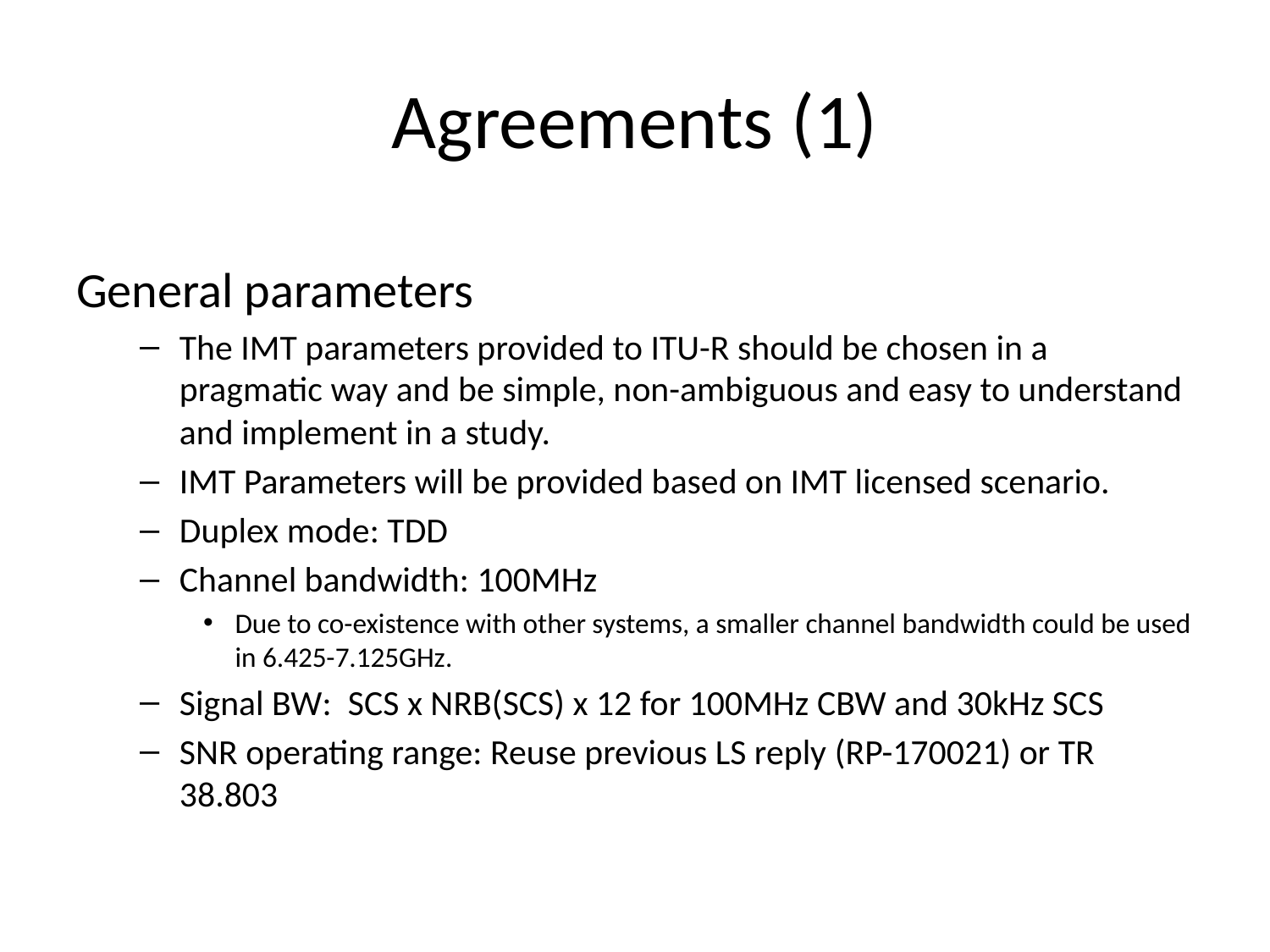

# Agreements (1)
General parameters
The IMT parameters provided to ITU-R should be chosen in a pragmatic way and be simple, non-ambiguous and easy to understand and implement in a study.
IMT Parameters will be provided based on IMT licensed scenario.
Duplex mode: TDD
Channel bandwidth: 100MHz
Due to co-existence with other systems, a smaller channel bandwidth could be used in 6.425-7.125GHz.
Signal BW:  SCS x NRB(SCS) x 12 for 100MHz CBW and 30kHz SCS
SNR operating range: Reuse previous LS reply (RP-170021) or TR 38.803